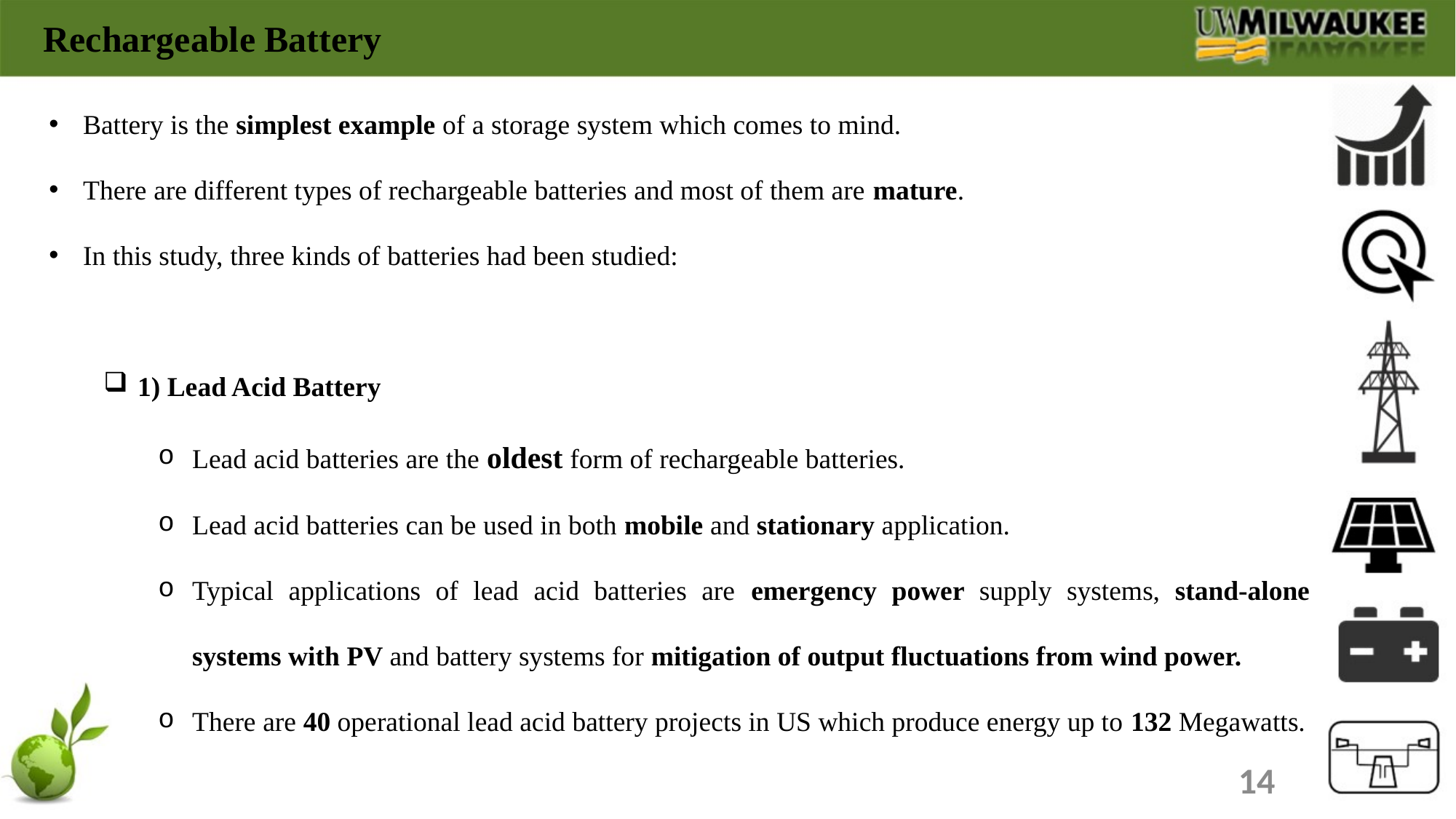

Rechargeable Battery
Battery is the simplest example of a storage system which comes to mind.
There are different types of rechargeable batteries and most of them are mature.
In this study, three kinds of batteries had been studied:

1) Lead Acid Battery
Lead acid batteries are the oldest form of rechargeable batteries.
Lead acid batteries can be used in both mobile and stationary application.
Typical applications of lead acid batteries are emergency power supply systems, stand-alone systems with PV and battery systems for mitigation of output fluctuations from wind power.
There are 40 operational lead acid battery projects in US which produce energy up to 132 Megawatts.
14